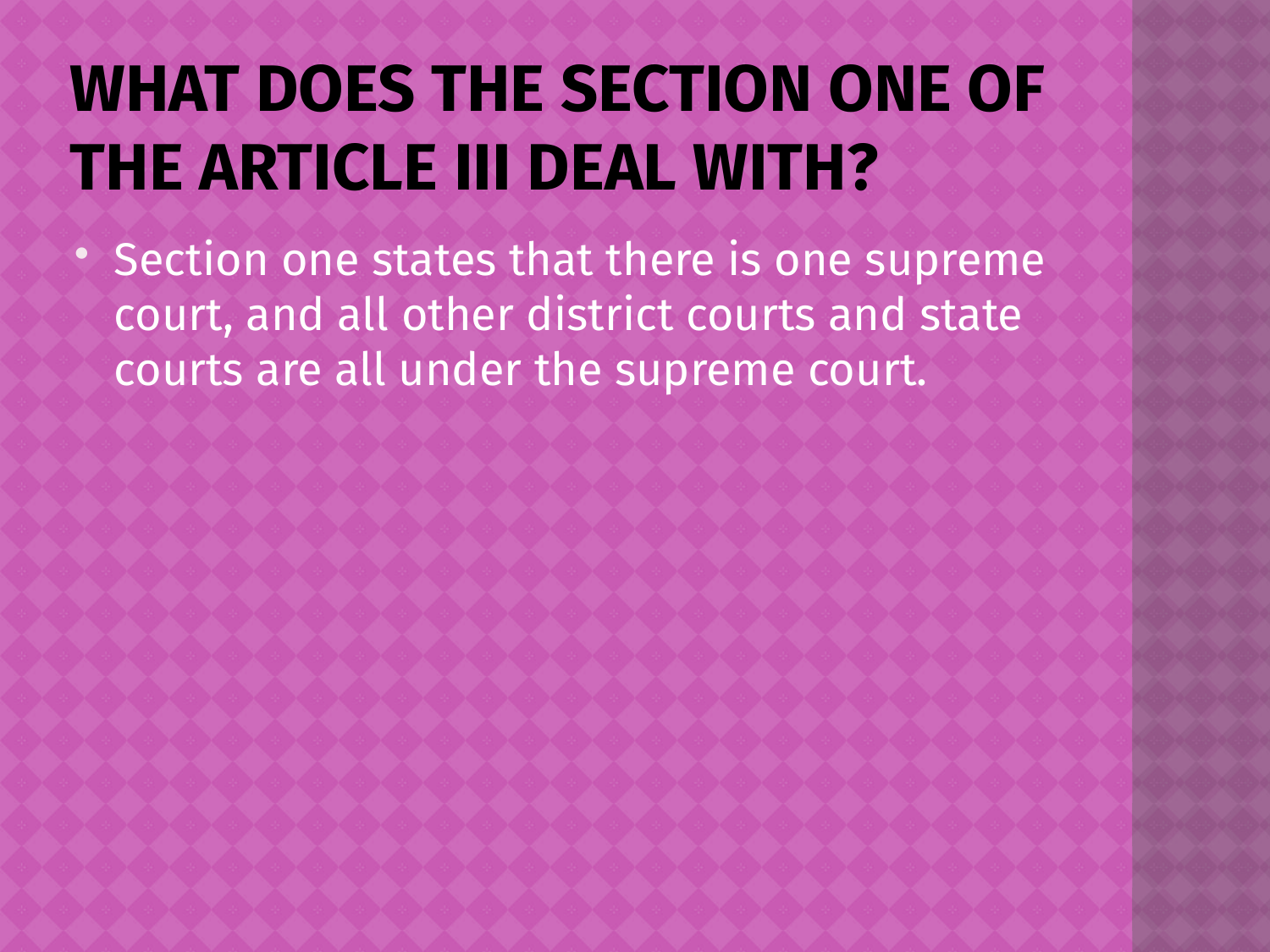

# What does the section one of the article III deal with?
Section one states that there is one supreme court, and all other district courts and state courts are all under the supreme court.